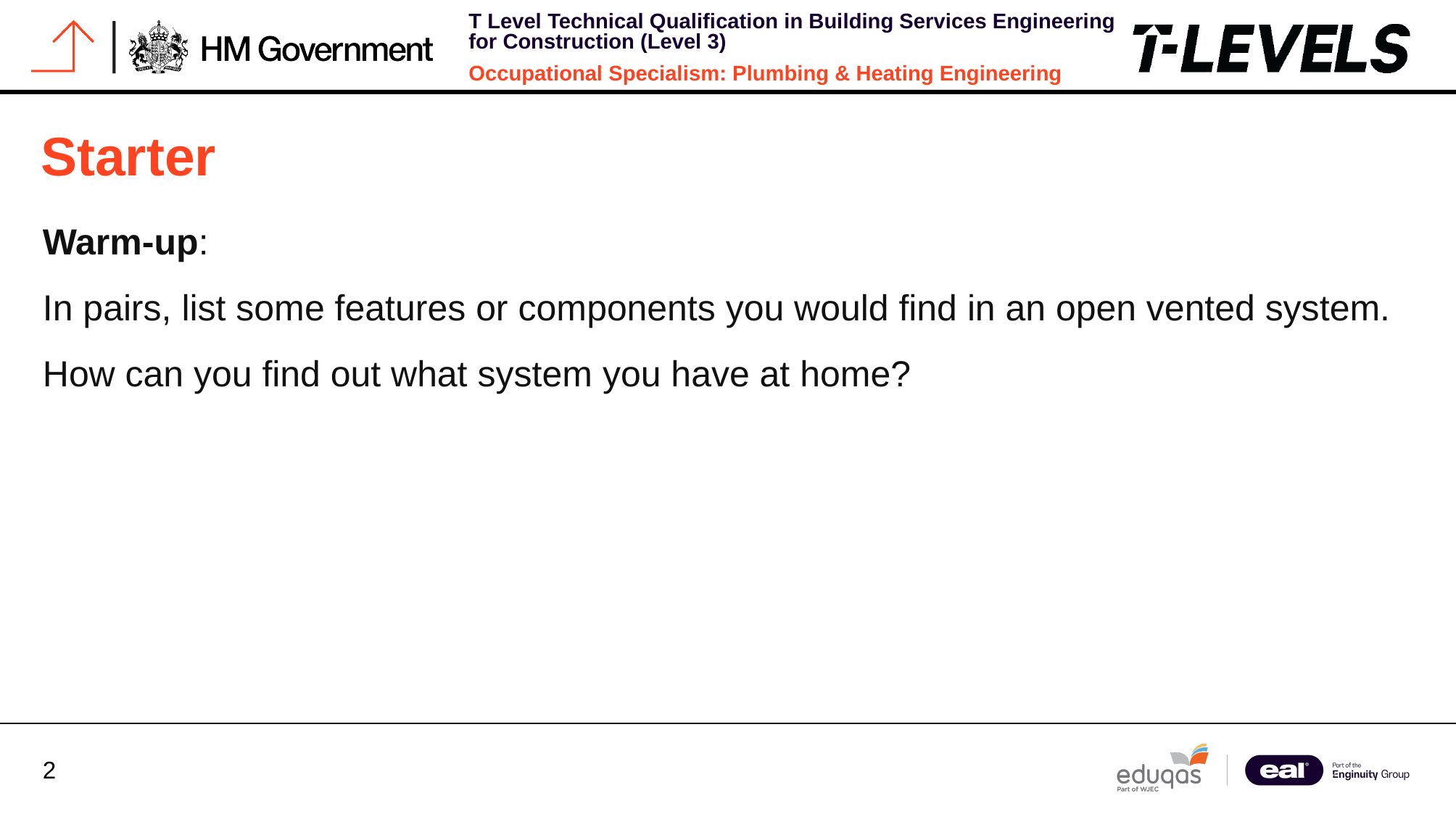

# Starter
Warm-up:
In pairs, list some features or components you would find in an open vented system.
How can you find out what system you have at home?